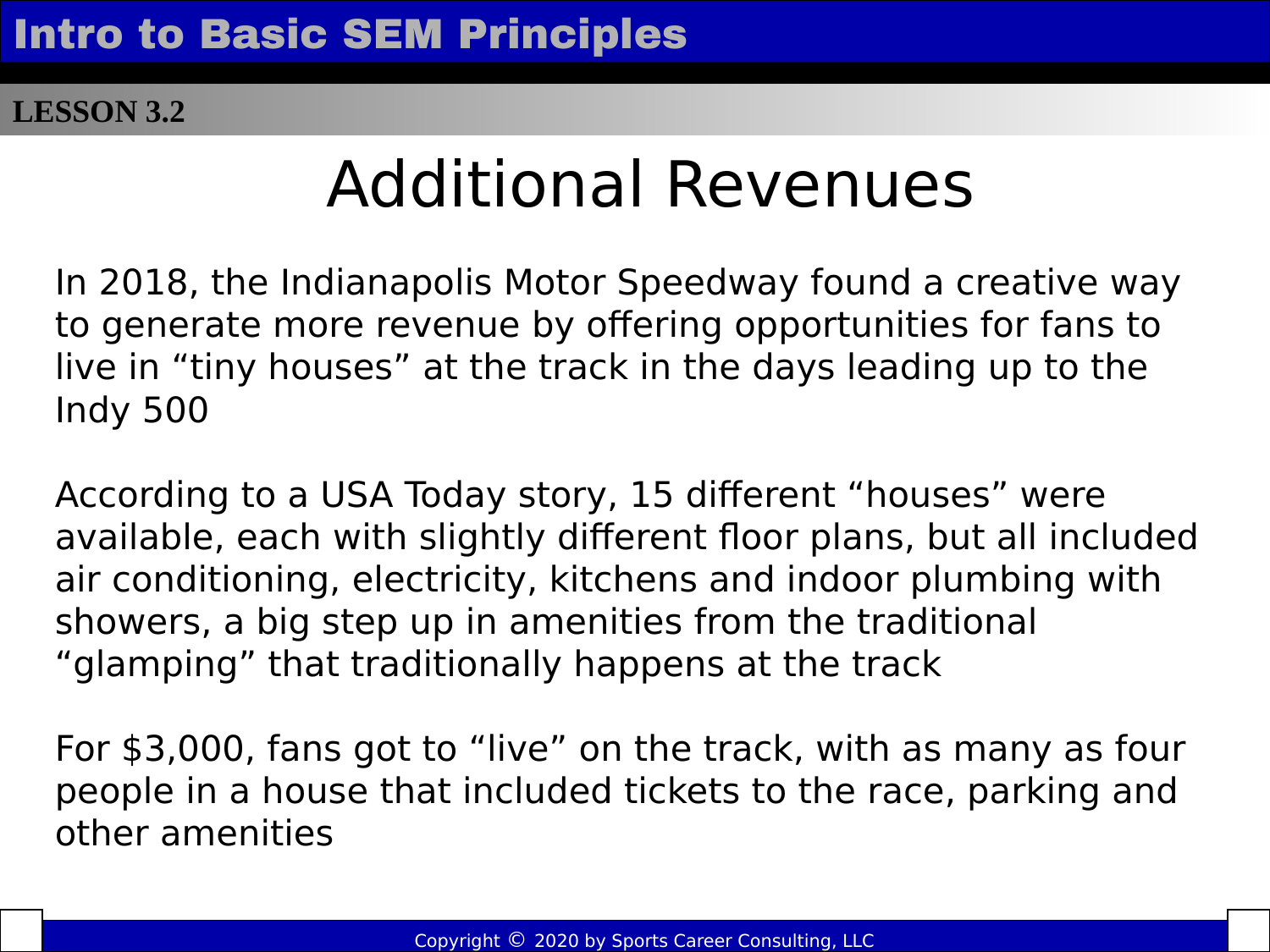

Intro to Basic SEM Principles
LESSON 3.2
Additional Revenues

In 2018, the Indianapolis Motor Speedway found a creative way to generate more revenue by offering opportunities for fans to live in “tiny houses” at the track in the days leading up to the Indy 500

According to a USA Today story, 15 different “houses” were available, each with slightly different floor plans, but all included air conditioning, electricity, kitchens and indoor plumbing with showers, a big step up in amenities from the traditional “glamping” that traditionally happens at the track

For $3,000, fans got to “live” on the track, with as many as four people in a house that included tickets to the race, parking and other amenities
Copyright © 2020 by Sports Career Consulting, LLC